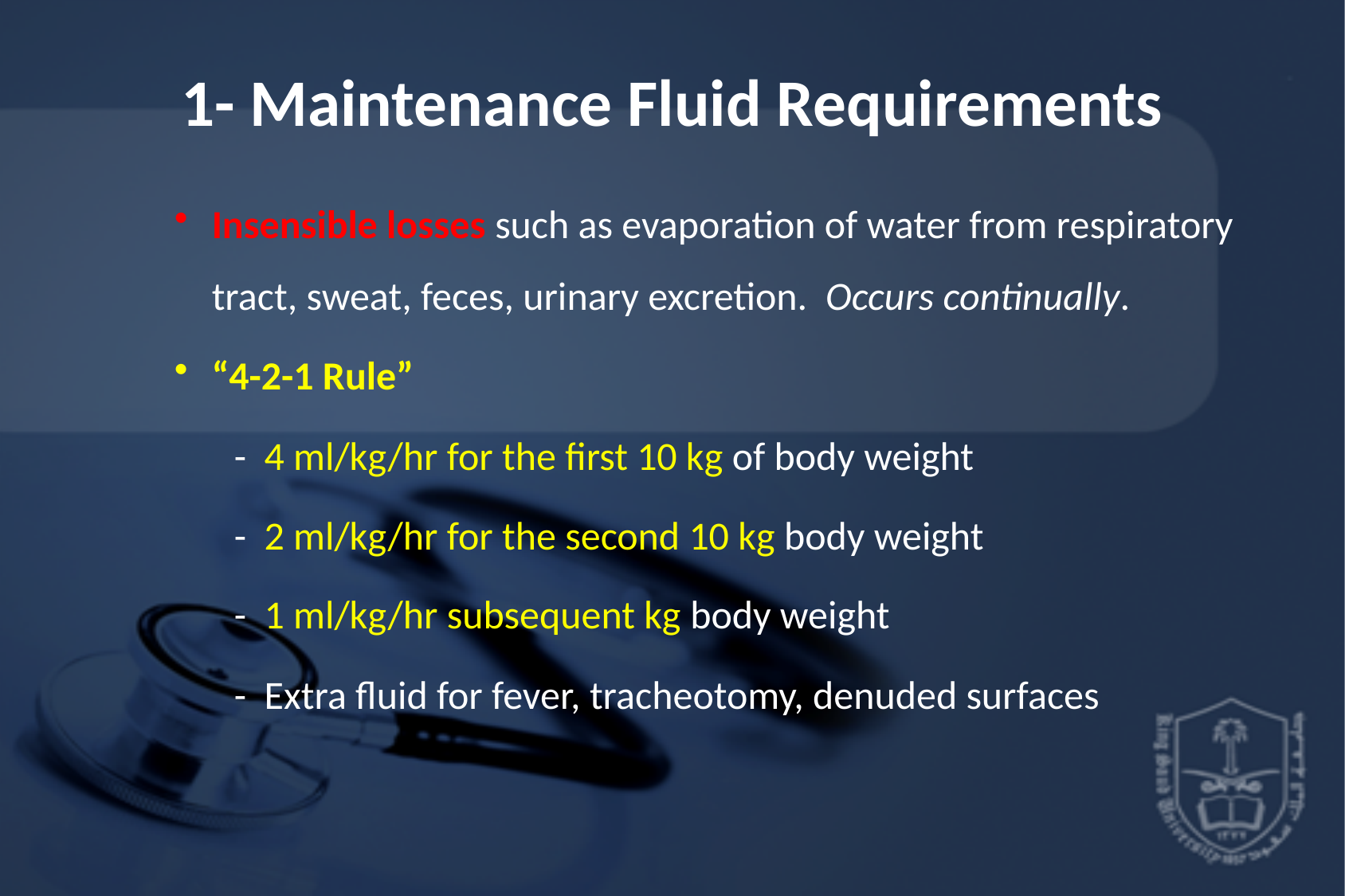

# 1- Maintenance Fluid Requirements
Insensible losses such as evaporation of water from respiratory tract, sweat, feces, urinary excretion.  Occurs continually.
“4-2-1 Rule”
-  4 ml/kg/hr for the first 10 kg of body weight
-  2 ml/kg/hr for the second 10 kg body weight
-  1 ml/kg/hr subsequent kg body weight
-  Extra fluid for fever, tracheotomy, denuded surfaces